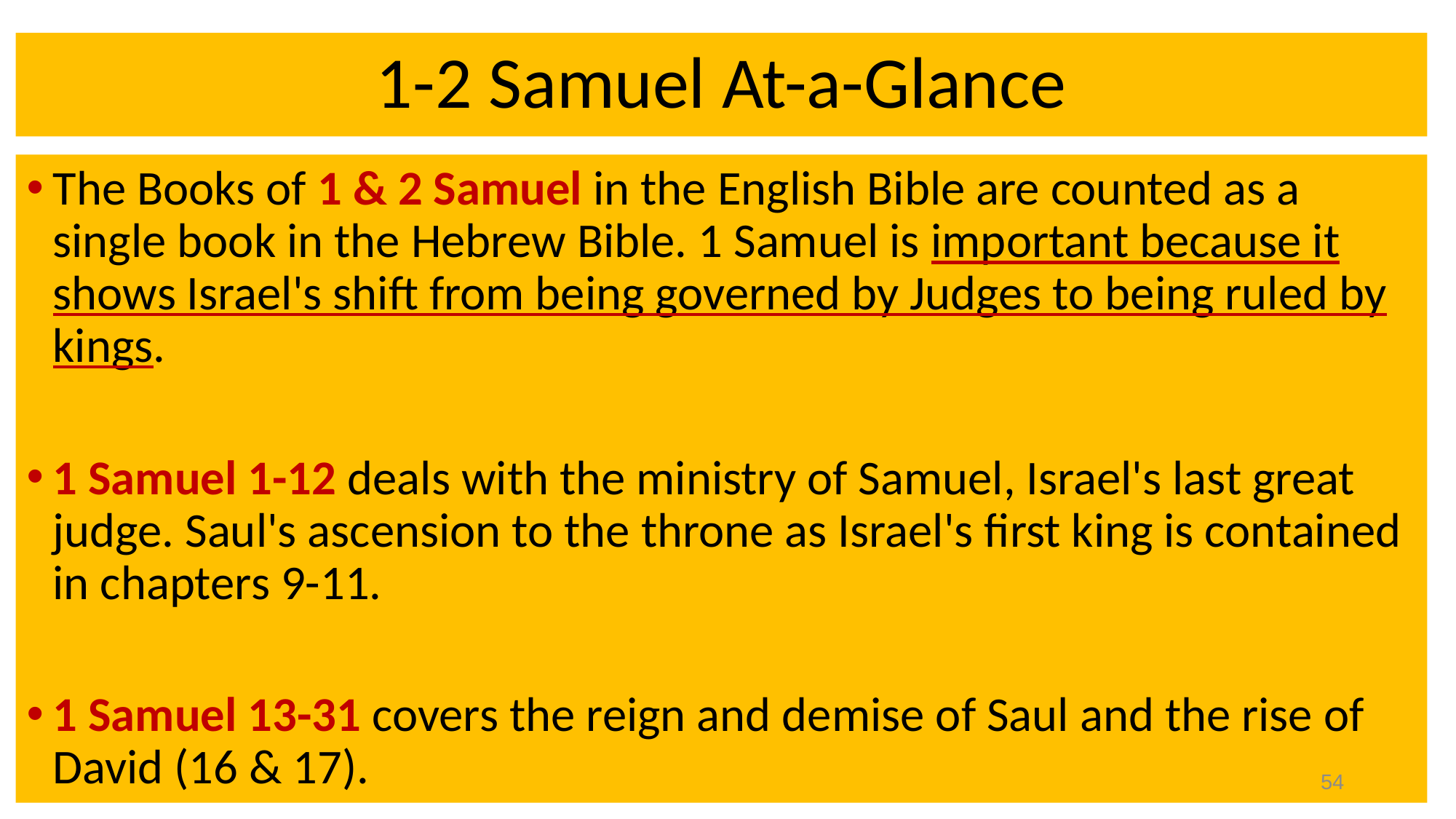

# 1-2 Samuel At-a-Glance
The Books of 1 & 2 Samuel in the English Bible are counted as a single book in the Hebrew Bible. 1 Samuel is important because it shows Israel's shift from being governed by Judges to being ruled by kings.

1 Samuel 1-12 deals with the ministry of Samuel, Israel's last great judge. Saul's ascension to the throne as Israel's first king is contained in chapters 9-11.

1 Samuel 13-31 covers the reign and demise of Saul and the rise of David (16 & 17).
54